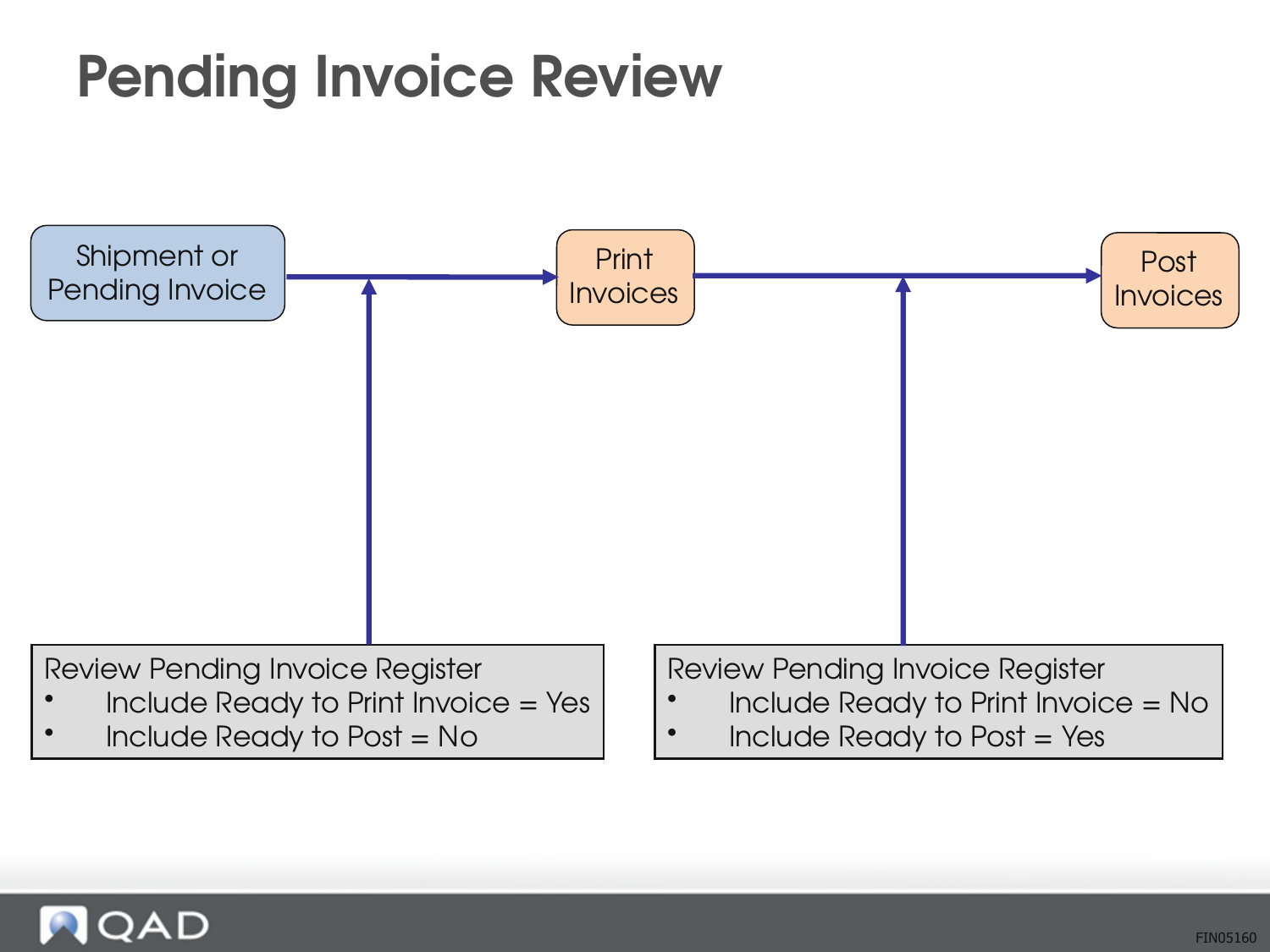

# Pending Invoice Review
Shipment or Pending Invoice

Print
Invoices

Post
Invoices

Review Pending Invoice Register
	Include Ready to Print Invoice = Yes
	Include Ready to Post = No
Review Pending Invoice Register
	Include Ready to Print Invoice = No
	Include Ready to Post = Yes
FIN05160